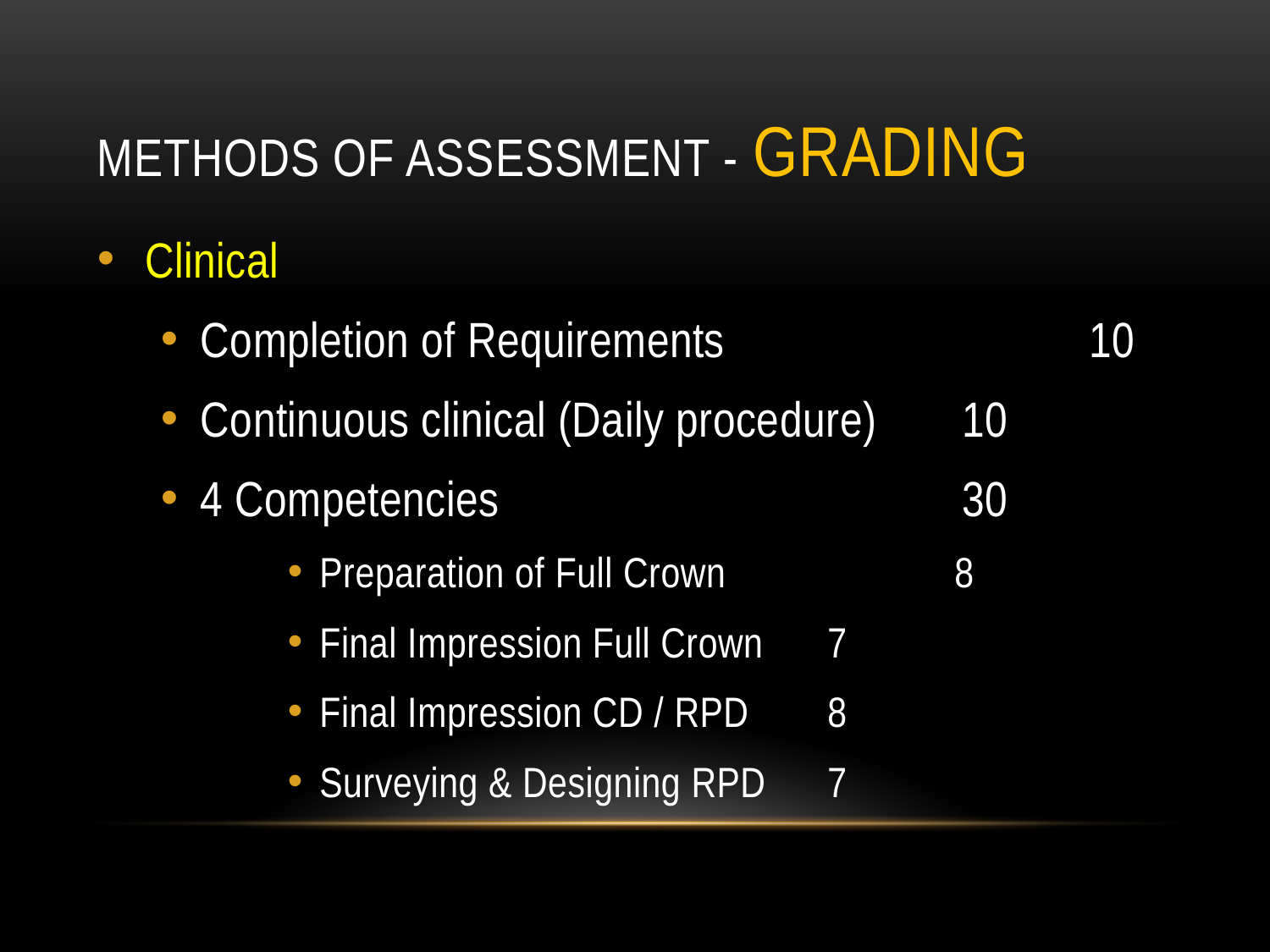

# Methods of Assessment - Grading
Clinical
Completion of Requirements			10
Continuous clinical (Daily procedure)	10
4 Competencies				30
Preparation of Full Crown		8
Final Impression Full Crown	7
Final Impression CD / RPD	8
Surveying & Designing RPD	7